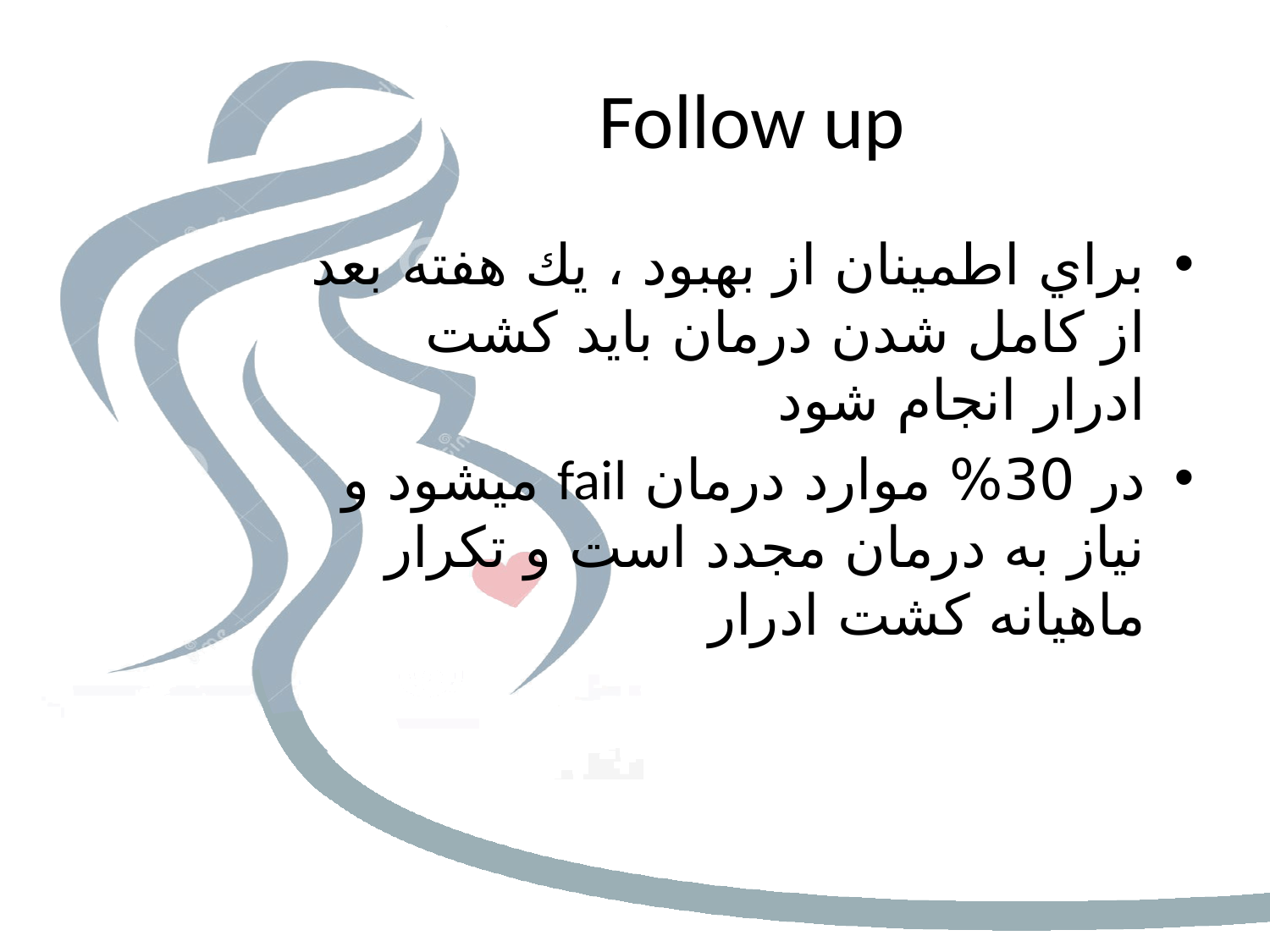

# Follow up
براي اطمينان از بهبود ، يك هفته بعد از كامل شدن درمان بايد كشت ادرار انجام شود
در 30% موارد درمان fail ميشود و نياز به درمان مجدد است و تكرار ماهيانه كشت ادرار